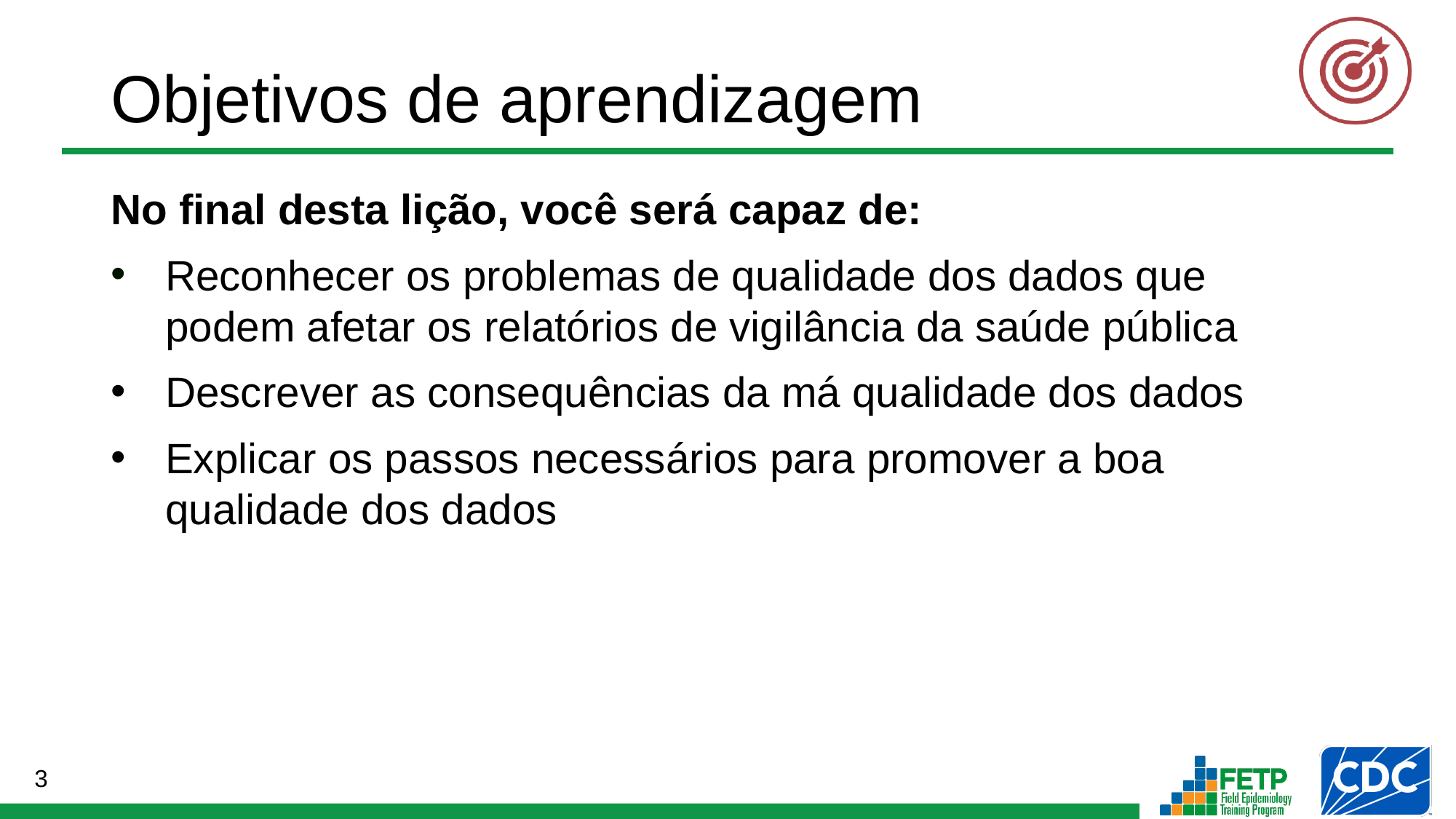

No final desta lição, você será capaz de:
Reconhecer os problemas de qualidade dos dados que podem afetar os relatórios de vigilância da saúde pública
Descrever as consequências da má qualidade dos dados
Explicar os passos necessários para promover a boa qualidade dos dados